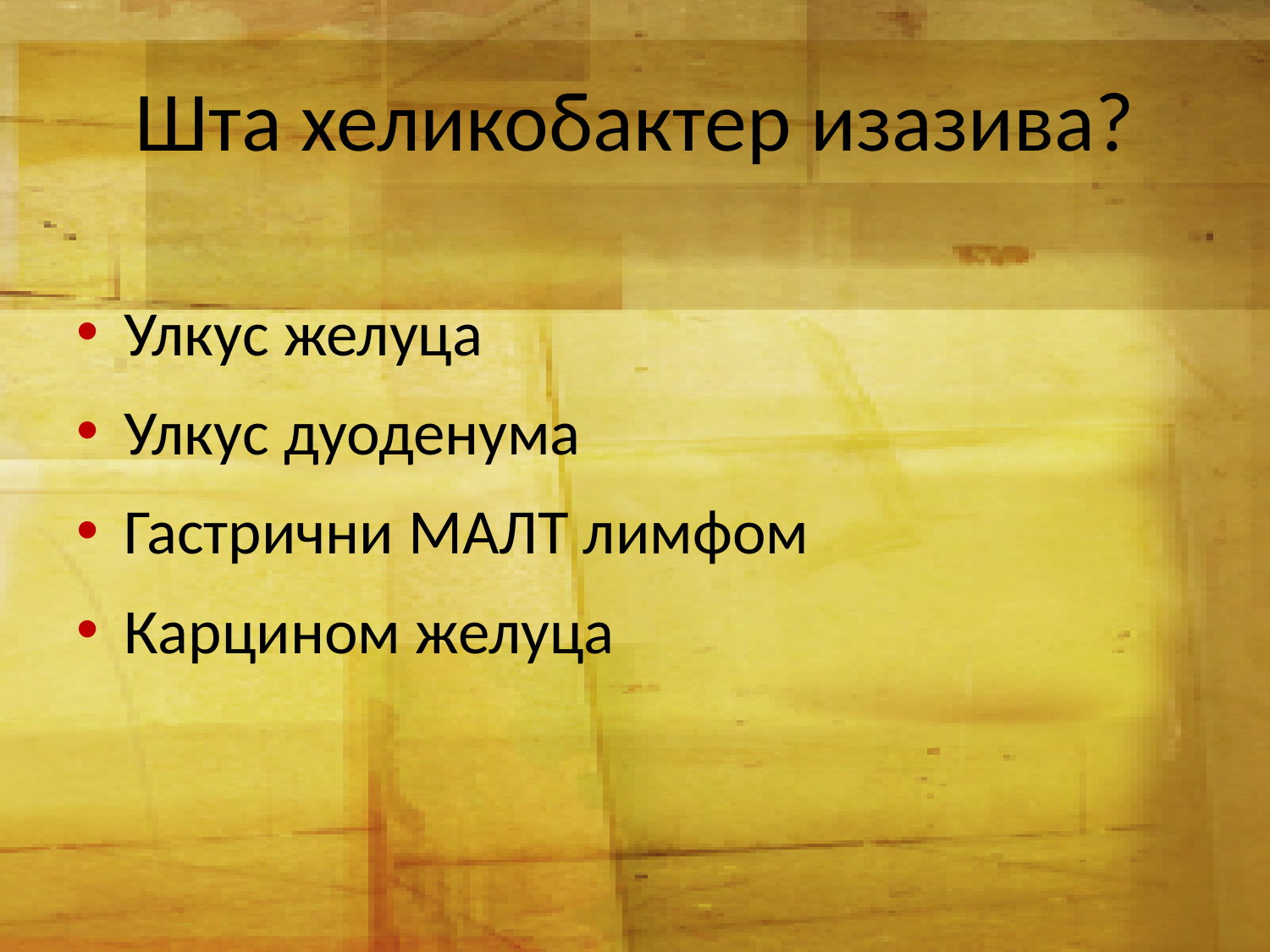

# Шта хеликобактер изазива?
Улкус желуца
Улкус дуоденума
Гастрични МАЛТ лимфом
Карцином желуца